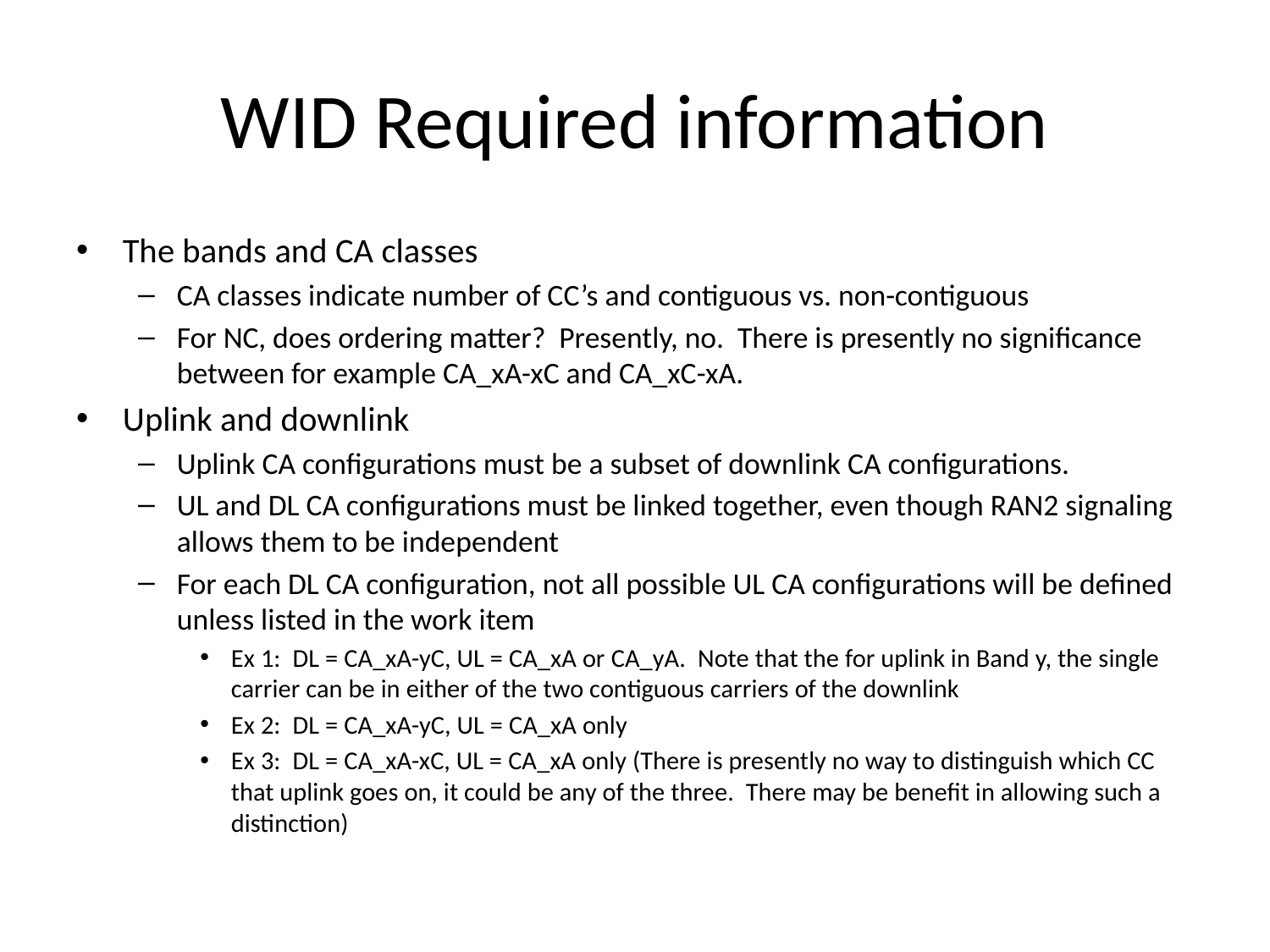

# WID Required information
The bands and CA classes
CA classes indicate number of CC’s and contiguous vs. non-contiguous
For NC, does ordering matter?  Presently, no.  There is presently no significance between for example CA_xA-xC and CA_xC-xA.
Uplink and downlink
Uplink CA configurations must be a subset of downlink CA configurations.
UL and DL CA configurations must be linked together, even though RAN2 signaling allows them to be independent
For each DL CA configuration, not all possible UL CA configurations will be defined unless listed in the work item
Ex 1:  DL = CA_xA-yC, UL = CA_xA or CA_yA.  Note that the for uplink in Band y, the single carrier can be in either of the two contiguous carriers of the downlink
Ex 2:  DL = CA_xA-yC, UL = CA_xA only
Ex 3:  DL = CA_xA-xC, UL = CA_xA only (There is presently no way to distinguish which CC that uplink goes on, it could be any of the three.  There may be benefit in allowing such a distinction)